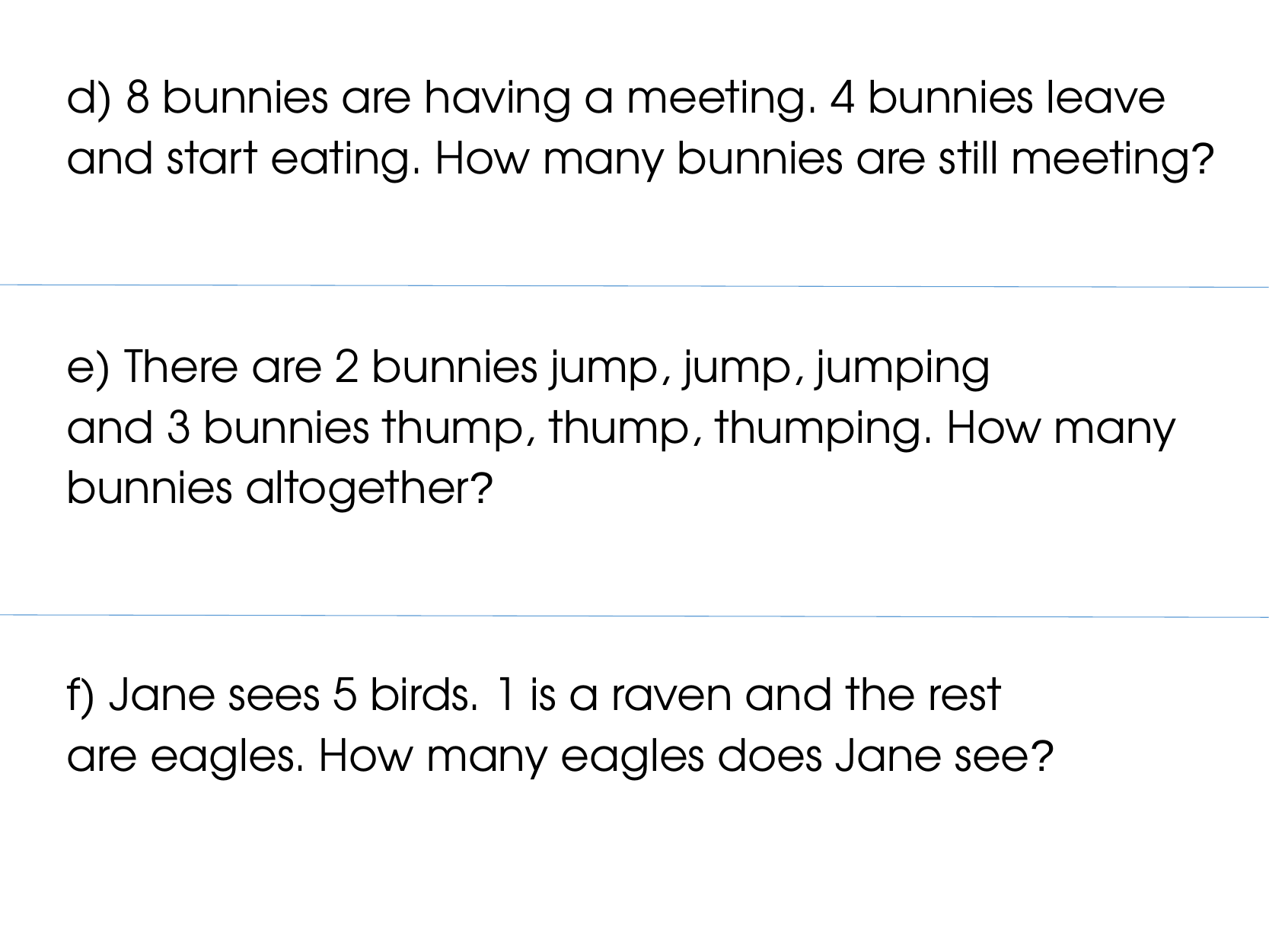

d) 8 bunnies are having a meeting. 4 bunnies leave
and start eating. How many bunnies are still meeting?
e) There are 2 bunnies jump, jump, jumping
and 3 bunnies thump, thump, thumping. How many bunnies altogether?
f) Jane sees 5 birds. 1 is a raven and the rest are eagles. How many eagles does Jane see?